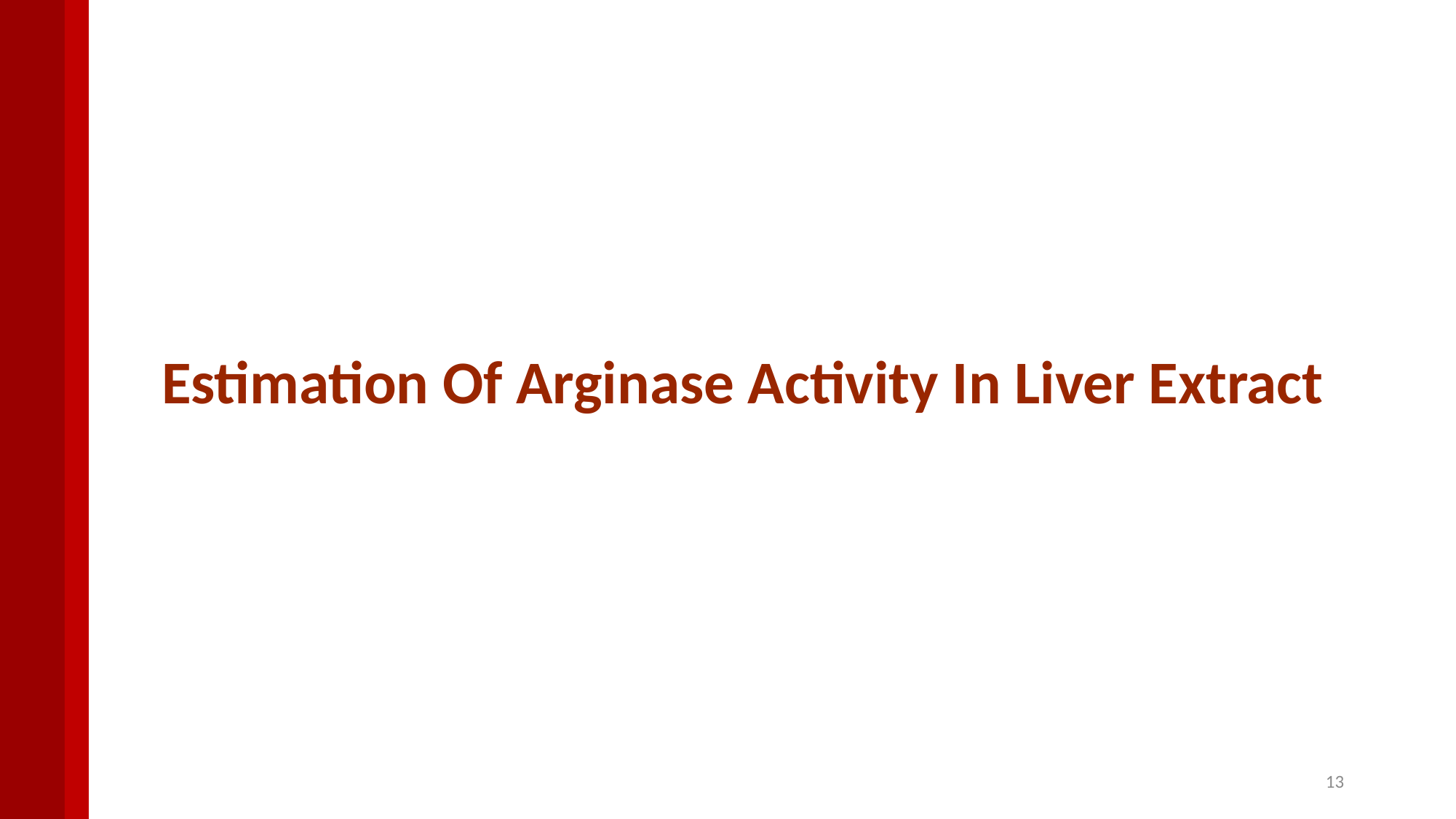

Estimation Of Arginase Activity In Liver Extract
13